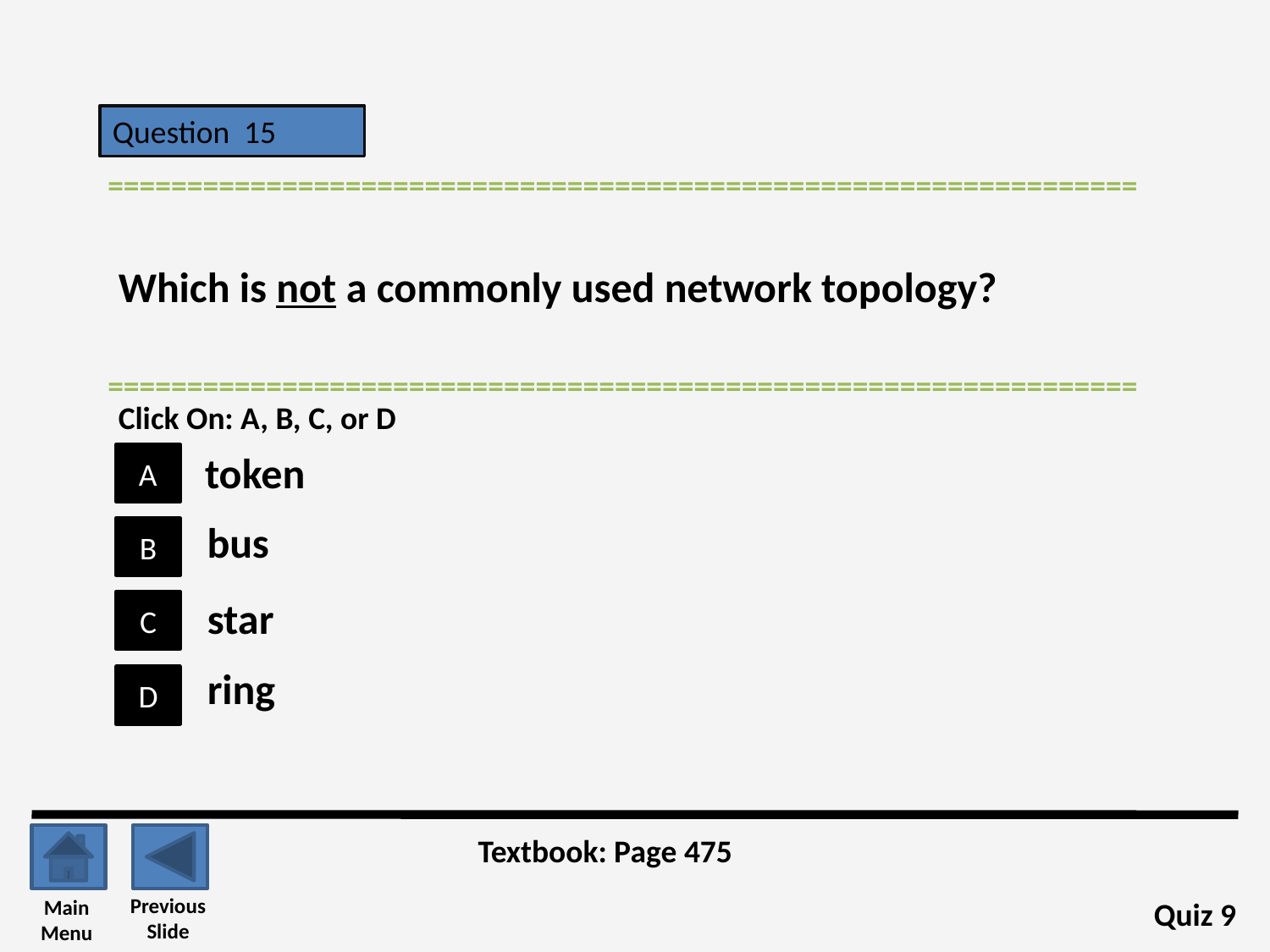

Question  15
=================================================================
Which is not a commonly used network topology?
=================================================================
Click On: A, B, C, or D

token
A
bus
B
star
C
ring
D

Textbook: Page 475
Previous
Slide
Main
Menu
Quiz 9